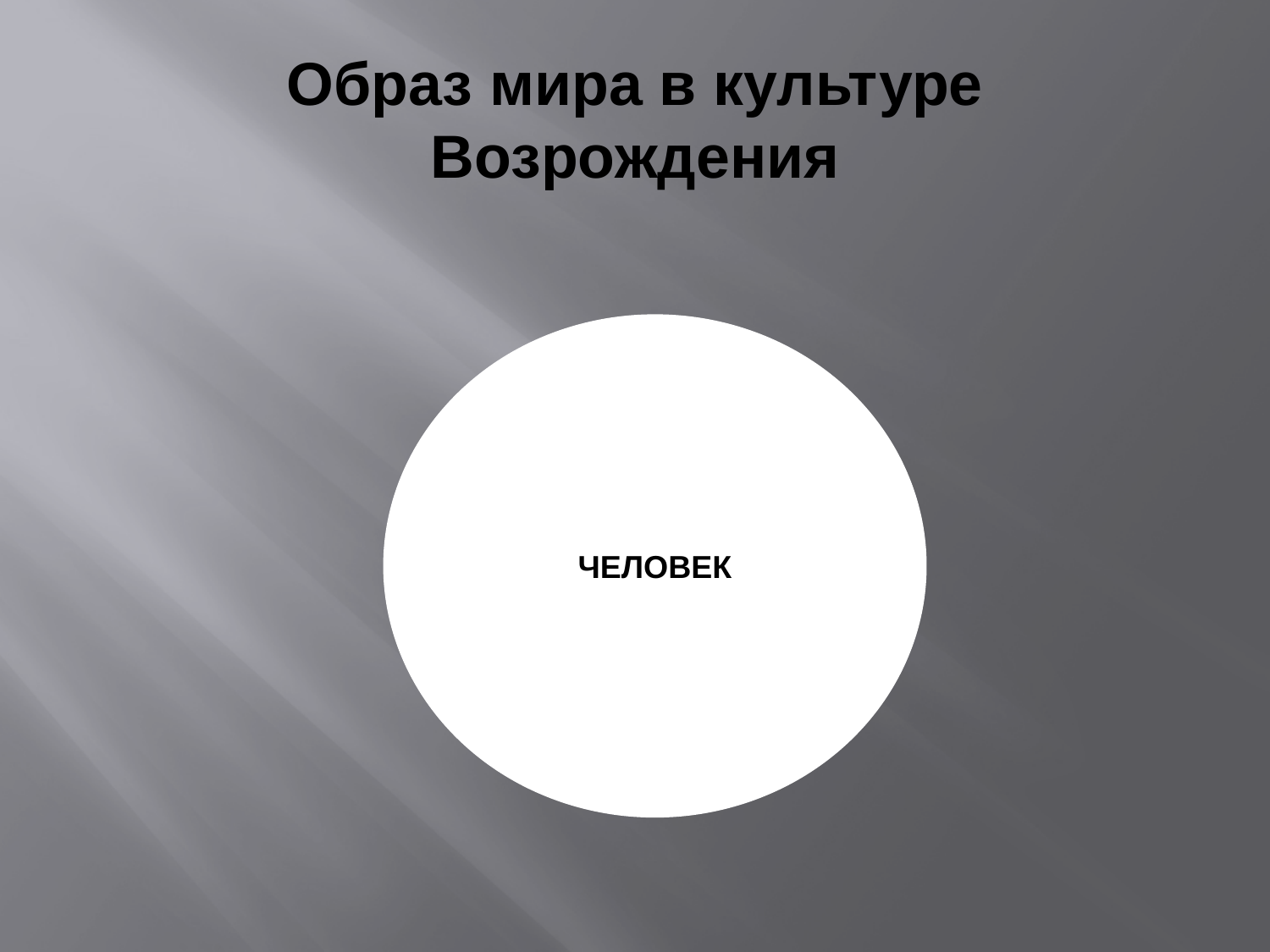

# Образ мира в культуре Возрождения

ЧЕЛОВЕК